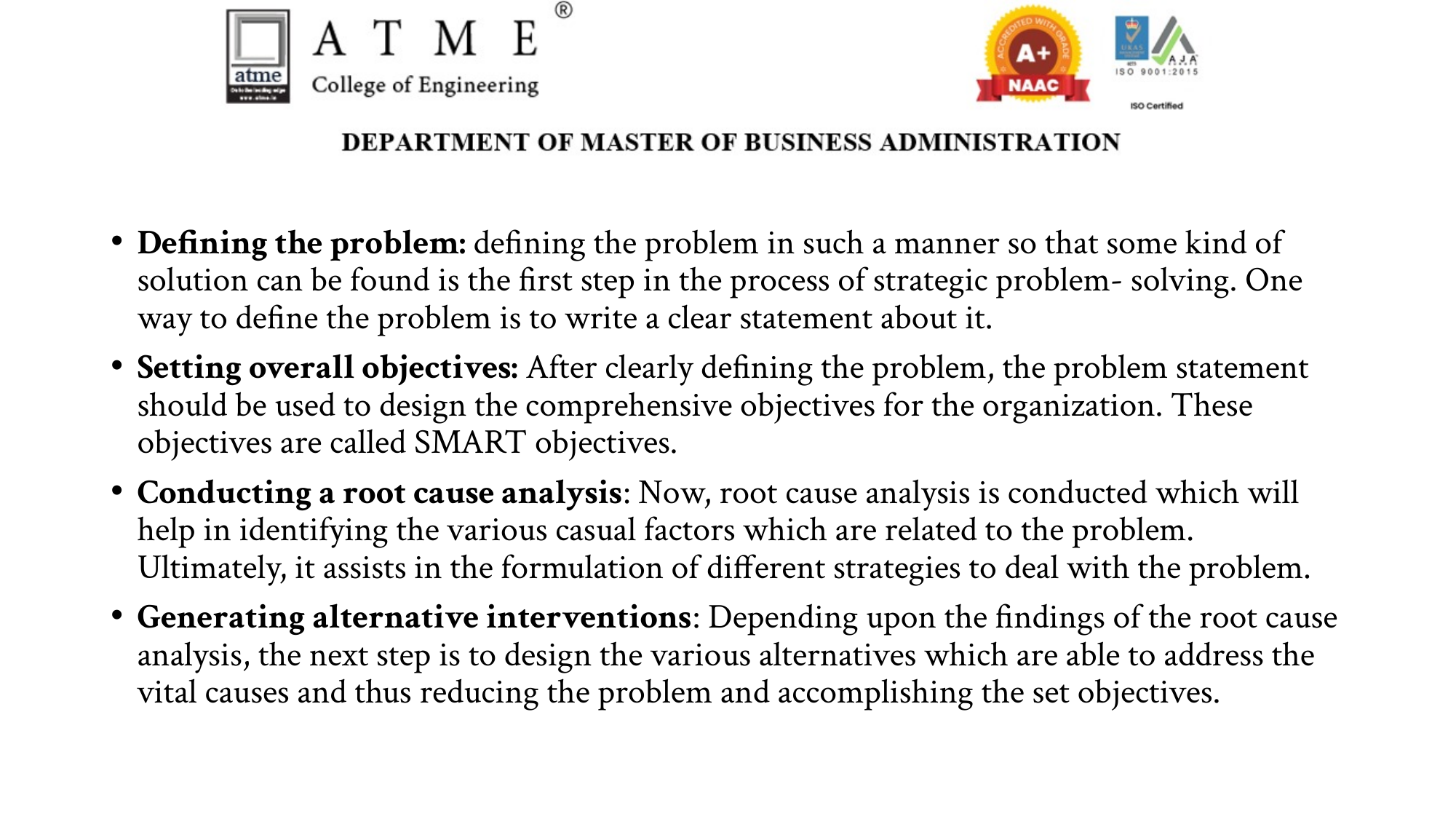

Defining the problem: defining the problem in such a manner so that some kind of solution can be found is the first step in the process of strategic problem- solving. One way to define the problem is to write a clear statement about it.
Setting overall objectives: After clearly defining the problem, the problem statement should be used to design the comprehensive objectives for the organization. These objectives are called SMART objectives.
Conducting a root cause analysis: Now, root cause analysis is conducted which will help in identifying the various casual factors which are related to the problem. Ultimately, it assists in the formulation of different strategies to deal with the problem.
Generating alternative interventions: Depending upon the findings of the root cause analysis, the next step is to design the various alternatives which are able to address the vital causes and thus reducing the problem and accomplishing the set objectives.